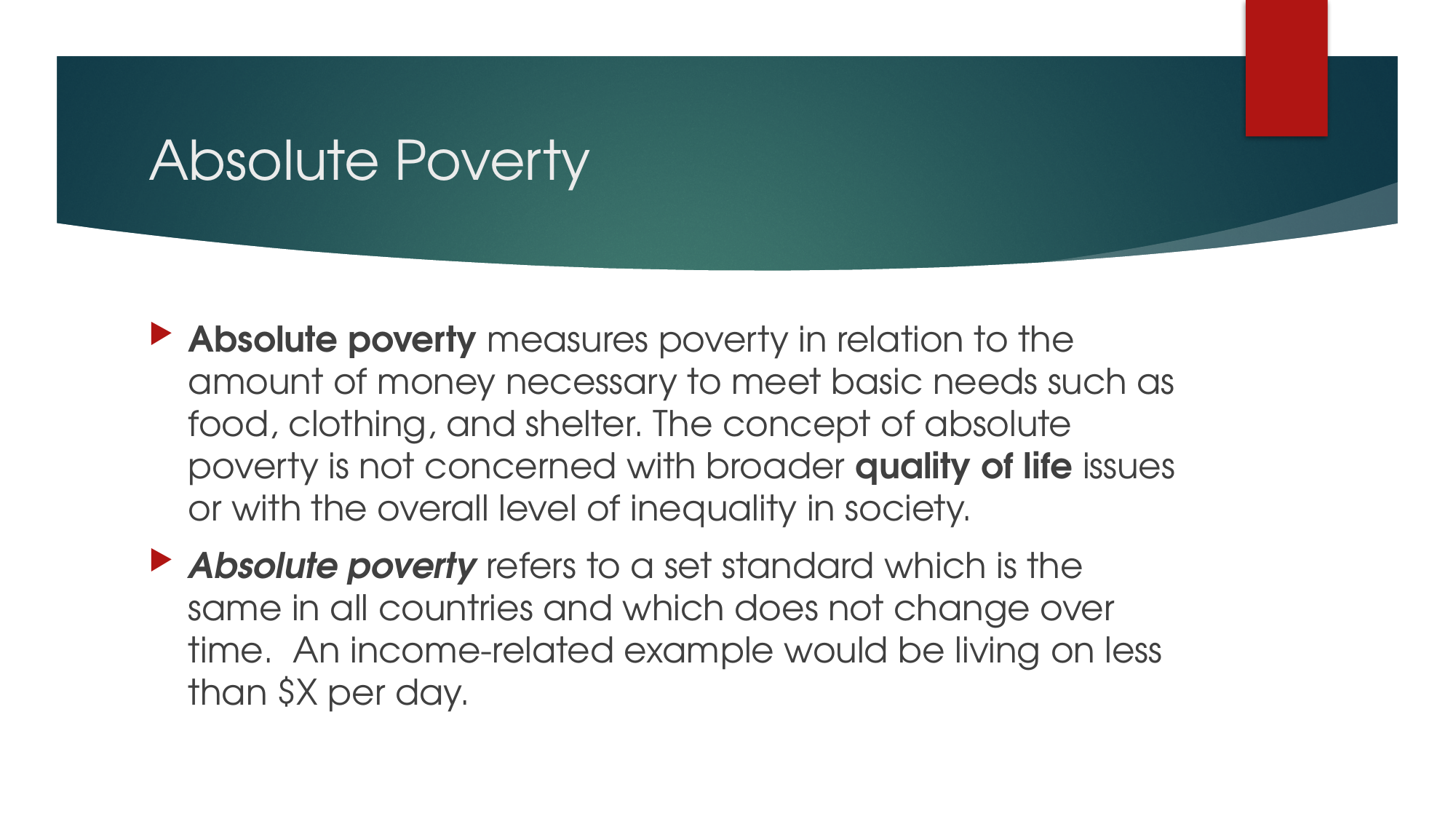

# Absolute Poverty
Absolute poverty measures poverty in relation to the amount of money necessary to meet basic needs such as food, clothing, and shelter. The concept of absolute poverty is not concerned with broader quality of life issues or with the overall level of inequality in society.
Absolute poverty refers to a set standard which is the same in all countries and which does not change over time.  An income-related example would be living on less than $X per day.